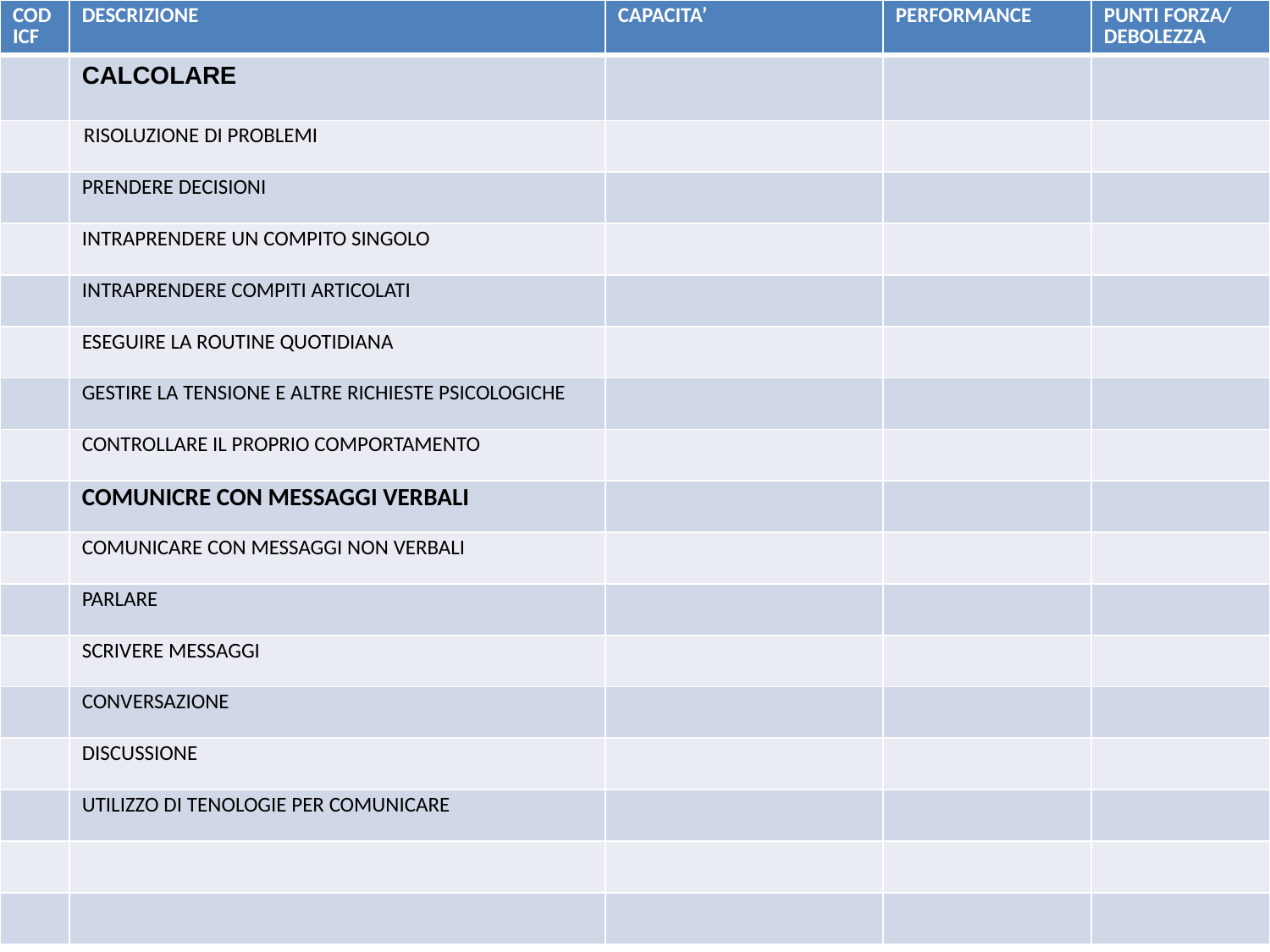

| COD ICF | DESCRIZIONE | CAPACITA’ | PERFORMANCE | PUNTI FORZA/ DEBOLEZZA |
| --- | --- | --- | --- | --- |
|  | CALCOLARE |  |  |  |
|  | RISOLUZIONE DI PROBLEMI |  |  |  |
|  | PRENDERE DECISIONI |  |  |  |
|  | INTRAPRENDERE UN COMPITO SINGOLO |  |  |  |
|  | INTRAPRENDERE COMPITI ARTICOLATI |  |  |  |
|  | ESEGUIRE LA ROUTINE QUOTIDIANA |  |  |  |
|  | GESTIRE LA TENSIONE E ALTRE RICHIESTE PSICOLOGICHE |  |  |  |
|  | CONTROLLARE IL PROPRIO COMPORTAMENTO |  |  |  |
|  | COMUNICRE CON MESSAGGI VERBALI |  |  |  |
|  | COMUNICARE CON MESSAGGI NON VERBALI |  |  |  |
|  | PARLARE |  |  |  |
|  | SCRIVERE MESSAGGI |  |  |  |
|  | CONVERSAZIONE |  |  |  |
|  | DISCUSSIONE |  |  |  |
|  | UTILIZZO DI TENOLOGIE PER COMUNICARE |  |  |  |
|  |  |  |  |  |
|  |  |  |  |  |
#